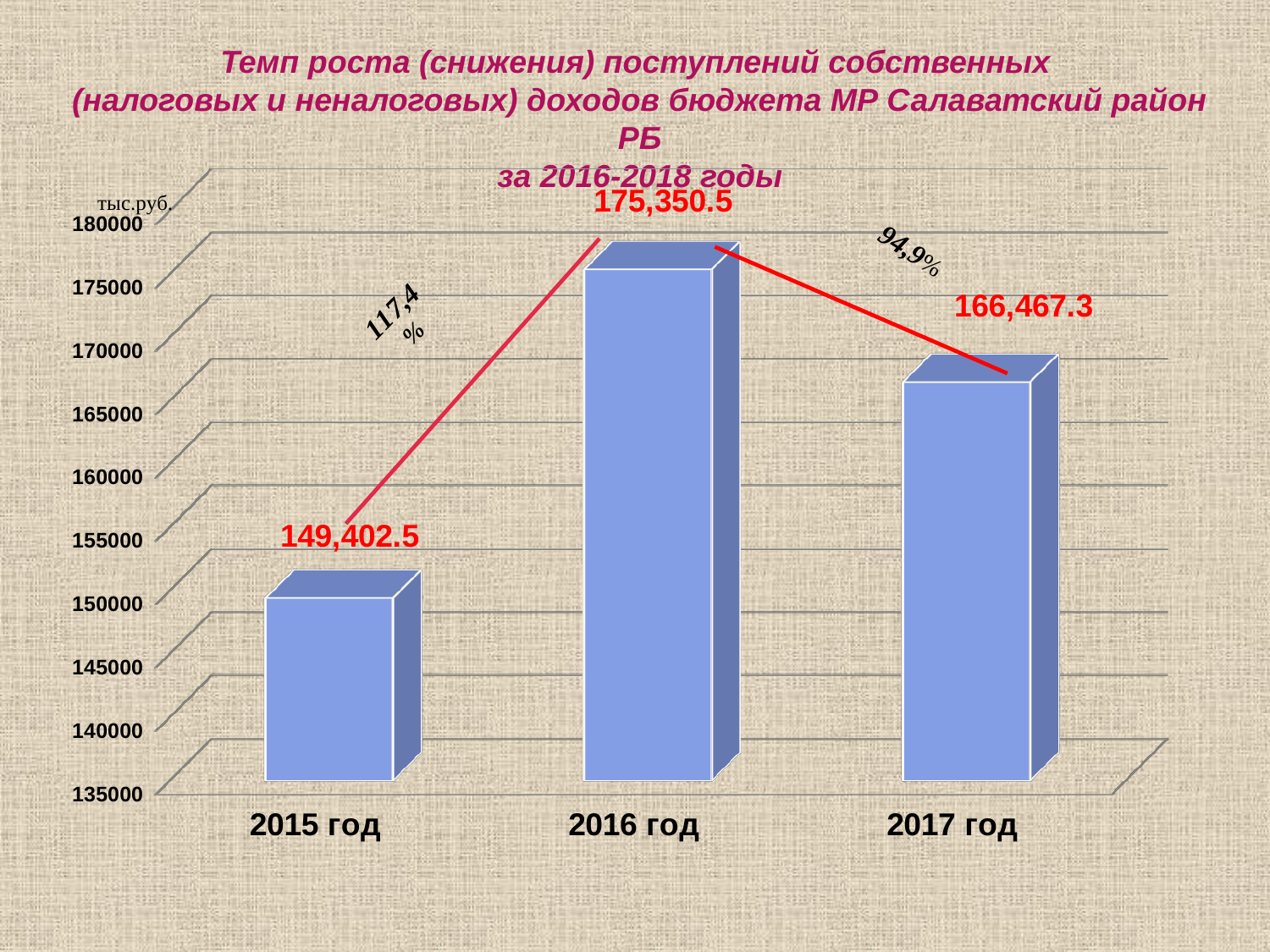

Темп роста (снижения) поступлений собственных
(налоговых и неналоговых) доходов бюджета МР Салаватский район РБ
за 2016-2018 годы

[unsupported chart]